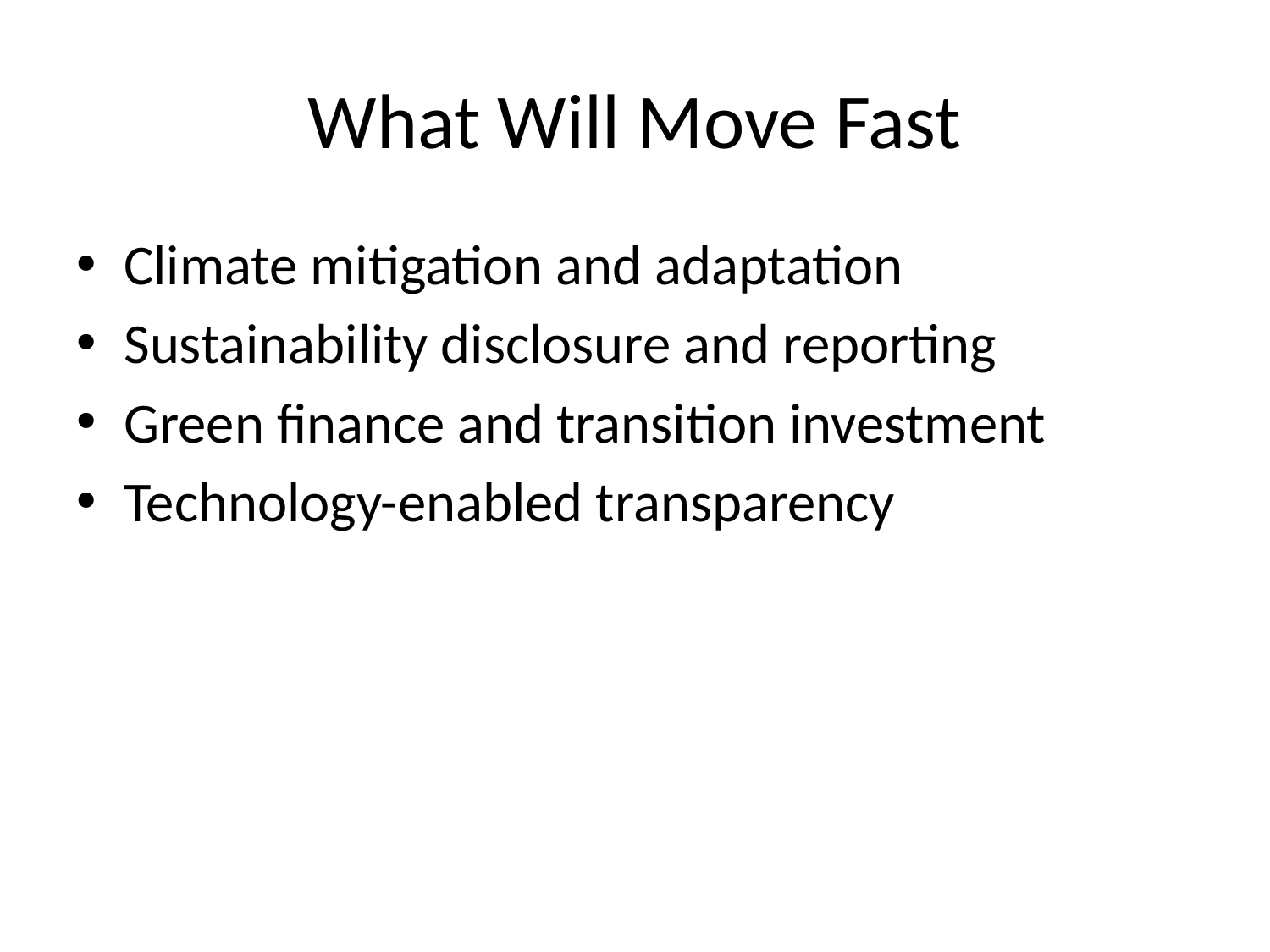

# What Will Move Fast
Climate mitigation and adaptation
Sustainability disclosure and reporting
Green finance and transition investment
Technology-enabled transparency